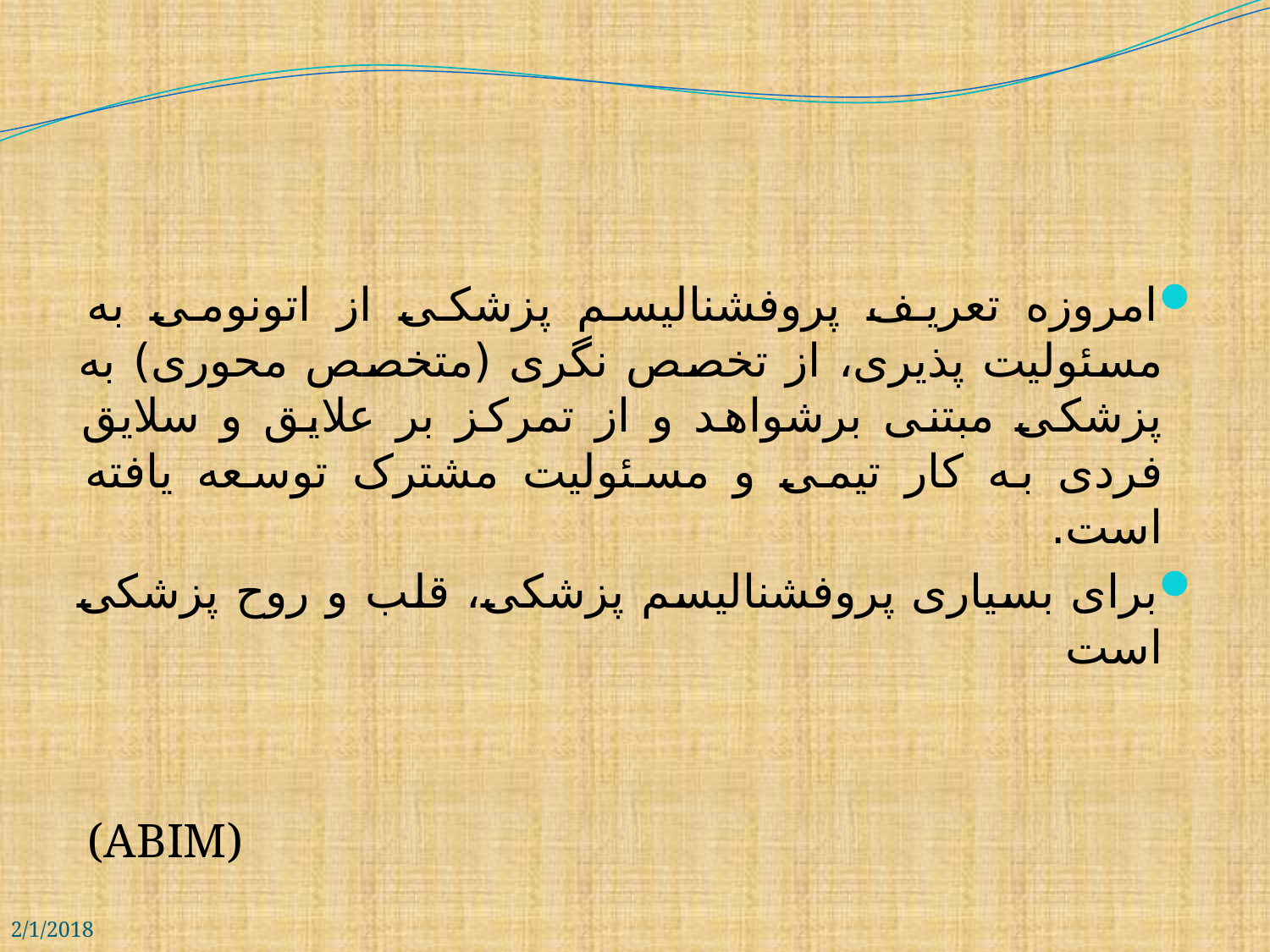

#
امروزه تعریف پروفشنالیسم پزشکی از اتونومی به مسئولیت پذیری، از تخصص نگری (متخصص محوری) به پزشکی مبتنی برشواهد و از تمرکز بر علایق و سلایق فردی به کار تیمی و مسئولیت مشترک توسعه یافته است.
برای بسیاری پروفشنالیسم پزشکی، قلب و روح پزشکی است

 (ABIM)

2/1/2018
9